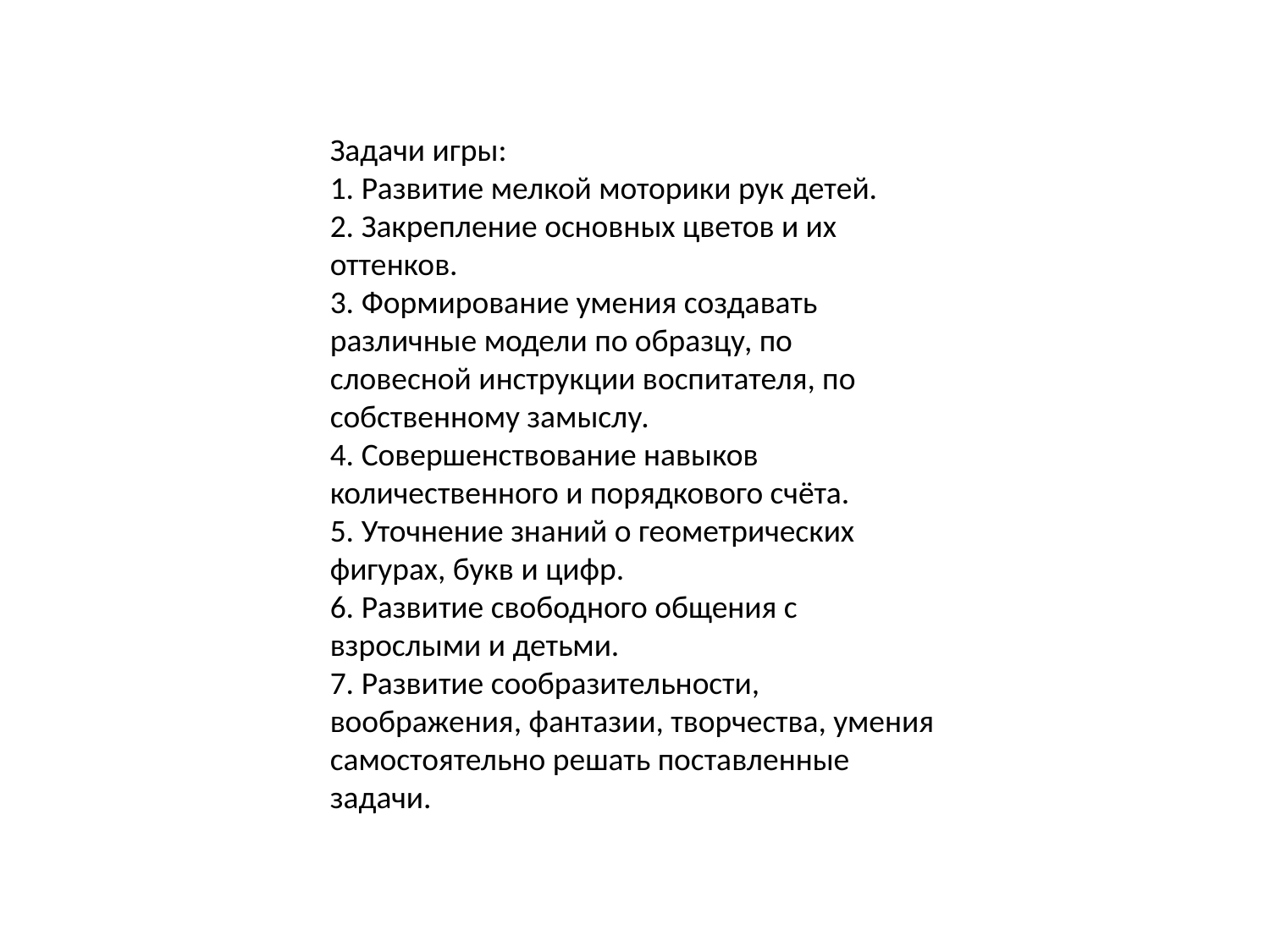

Задачи игры:
1. Развитие мелкой моторики рук детей.
2. Закрепление основных цветов и их оттенков.
3. Формирование умения создавать различные модели по образцу, по словесной инструкции воспитателя, по собственному замыслу.
4. Совершенствование навыков количественного и порядкового счёта.
5. Уточнение знаний о геометрических фигурах, букв и цифр.
6. Развитие свободного общения с взрослыми и детьми.
7. Развитие сообразительности, воображения, фантазии, творчества, умения самостоятельно решать поставленные задачи.